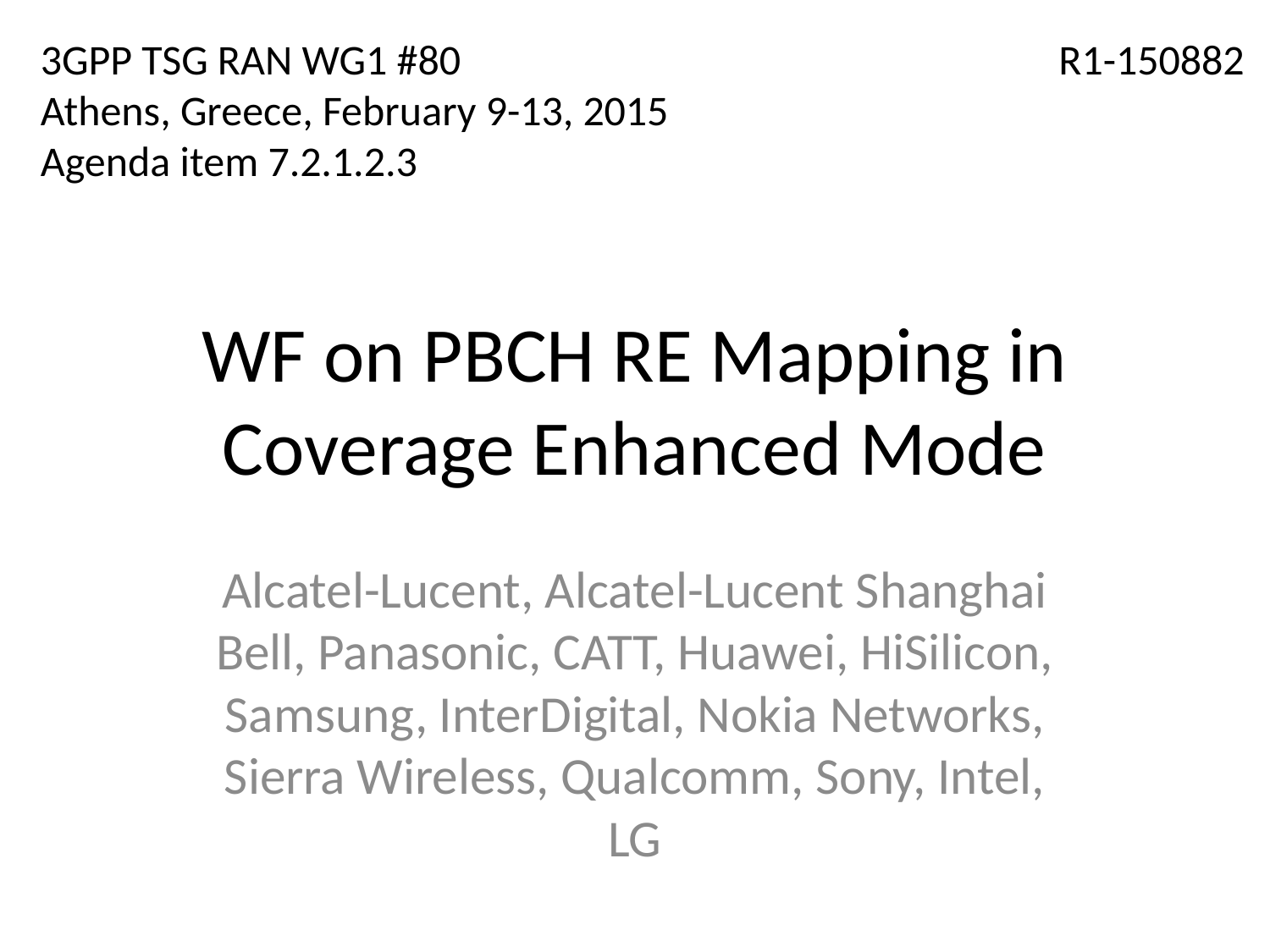

3GPP TSG RAN WG1 #80
Athens, Greece, February 9-13, 2015
Agenda item 7.2.1.2.3
R1-150882
# WF on PBCH RE Mapping in Coverage Enhanced Mode
Alcatel-Lucent, Alcatel-Lucent Shanghai Bell, Panasonic, CATT, Huawei, HiSilicon, Samsung, InterDigital, Nokia Networks, Sierra Wireless, Qualcomm, Sony, Intel, LG